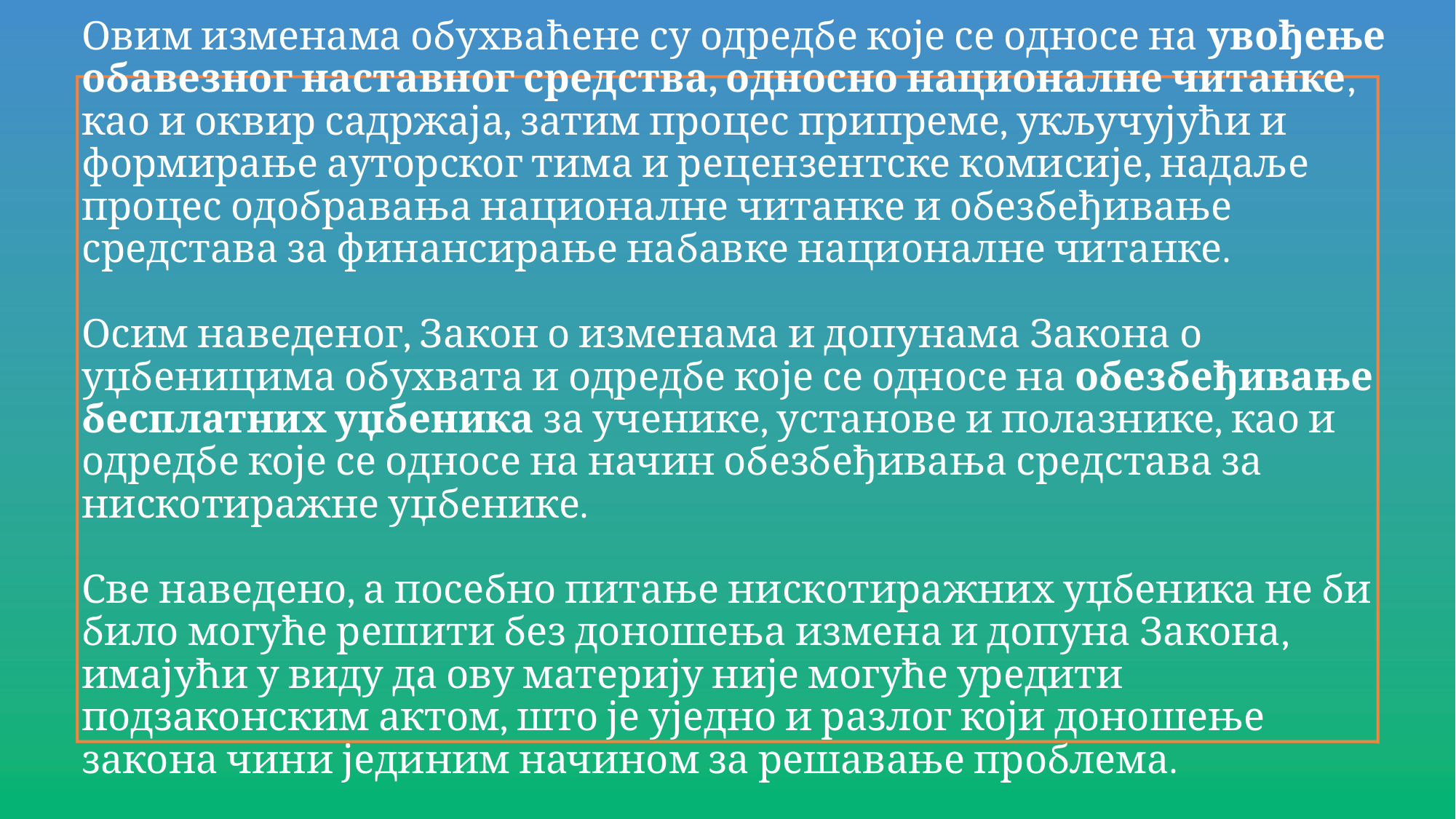

# Овим изменама обухваћене су одредбе које се односе на увођење обавезног наставног средства, односно националне читанке, као и оквир садржаја, затим процес припреме, укључујући и формирање ауторског тима и рецензентске комисије, надаље процес одобравања националне читанке и обезбеђивање средстава за финансирање набавке националне читанке. Осим наведеног, Закон о изменама и допунама Закона о уџбеницима обухвата и одредбе које се односе на обезбеђивање бесплатних уџбеника за ученике, установе и полазнике, као и одредбе које се односе на начин обезбеђивања средстава за нискотиражне уџбенике. Све наведено, а посебно питање нискотиражних уџбеника не би било могуће решити без доношења измена и допуна Закона, имајући у виду да ову материју није могуће уредити подзаконским актом, што је уједно и разлог који доношење закона чини јединим начином за решавање проблема.